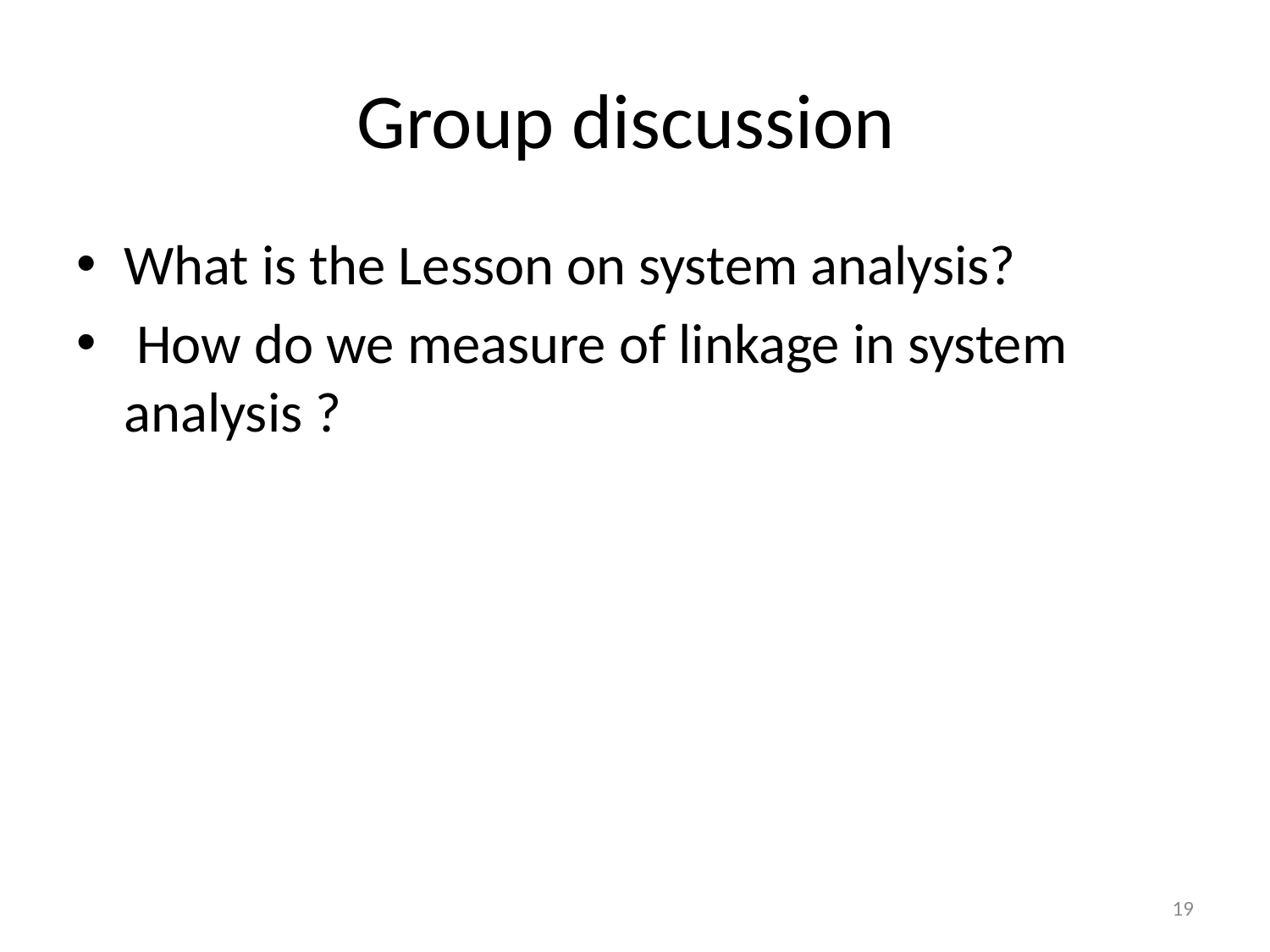

# Group discussion
What is the Lesson on system analysis?
 How do we measure of linkage in system analysis ?
19